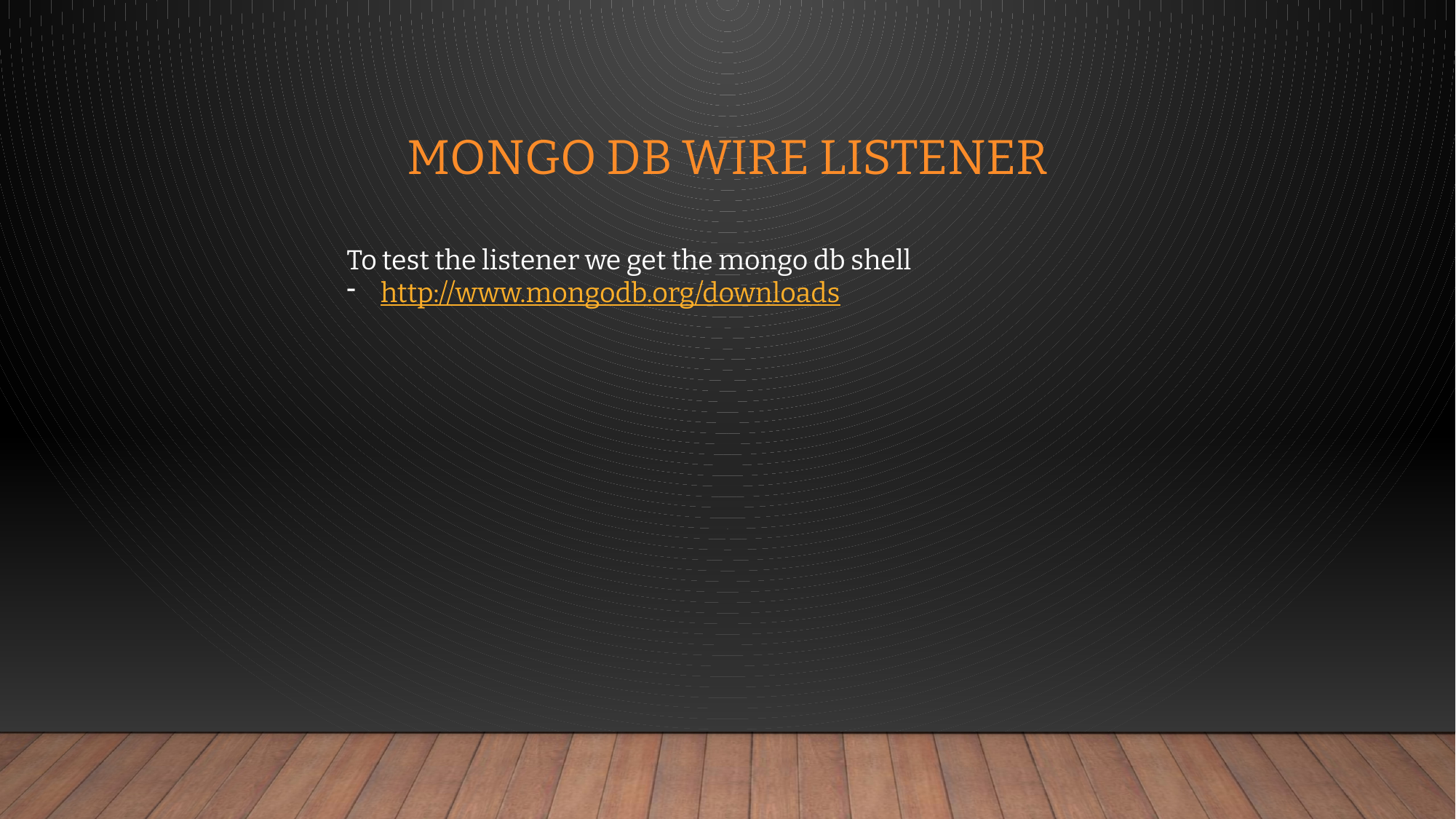

# MONGO DB WIRE LISTENER
To test the listener we get the mongo db shell
http://www.mongodb.org/downloads